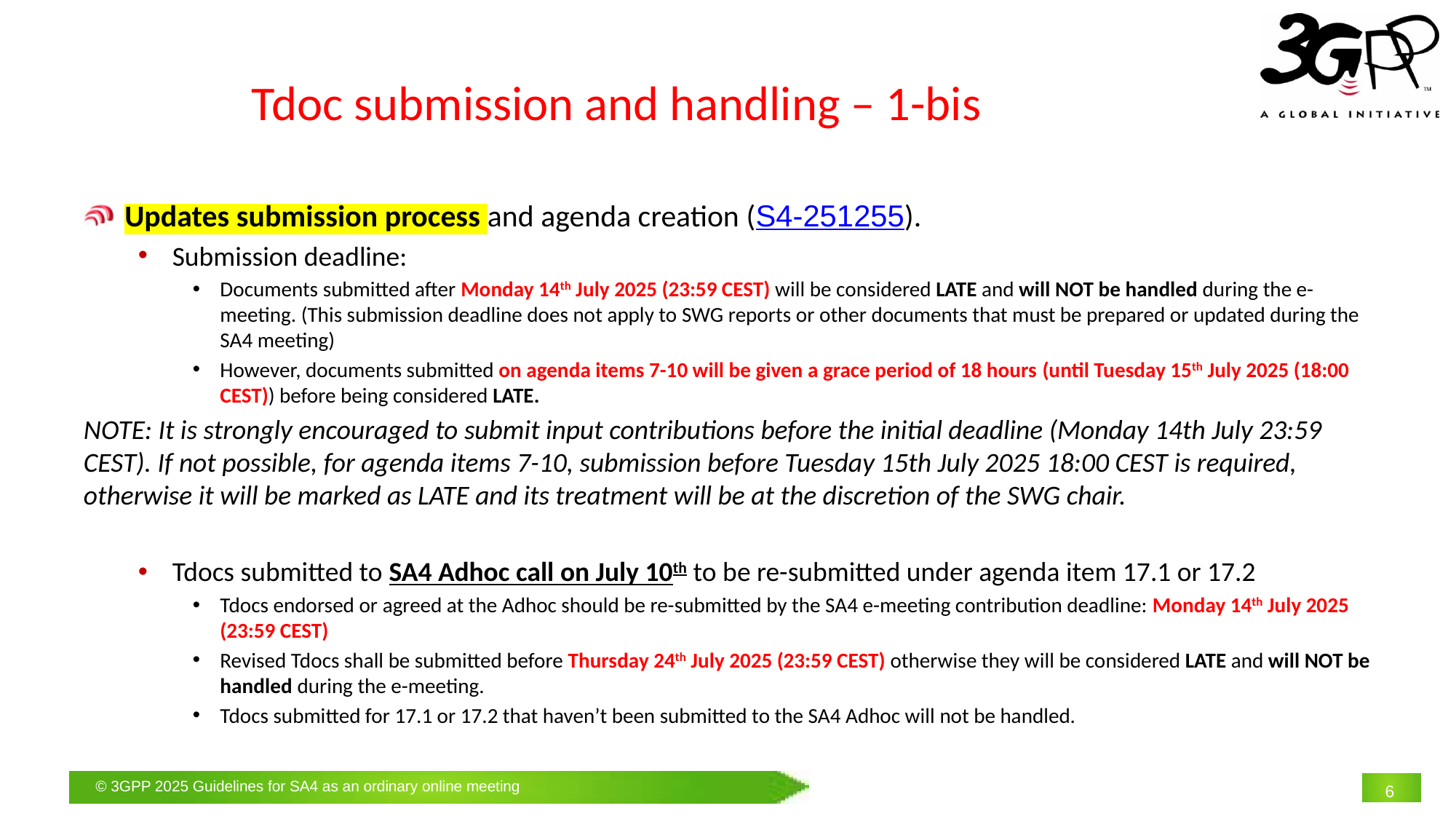

# Tdoc submission and handling – 1-bis
Updates submission process and agenda creation (S4-251255).
Submission deadline:
Documents submitted after Monday 14th July 2025 (23:59 CEST) will be considered LATE and will NOT be handled during the e-meeting. (This submission deadline does not apply to SWG reports or other documents that must be prepared or updated during the SA4 meeting)
However, documents submitted on agenda items 7-10 will be given a grace period of 18 hours (until Tuesday 15th July 2025 (18:00 CEST)) before being considered LATE.
NOTE: It is strongly encouraged to submit input contributions before the initial deadline (Monday 14th July 23:59 CEST). If not possible, for agenda items 7-10, submission before Tuesday 15th July 2025 18:00 CEST is required, otherwise it will be marked as LATE and its treatment will be at the discretion of the SWG chair.

Tdocs submitted to SA4 Adhoc call on July 10th to be re-submitted under agenda item 17.1 or 17.2
Tdocs endorsed or agreed at the Adhoc should be re-submitted by the SA4 e-meeting contribution deadline: Monday 14th July 2025 (23:59 CEST)
Revised Tdocs shall be submitted before Thursday 24th July 2025 (23:59 CEST) otherwise they will be considered LATE and will NOT be handled during the e-meeting.
Tdocs submitted for 17.1 or 17.2 that haven’t been submitted to the SA4 Adhoc will not be handled.
6